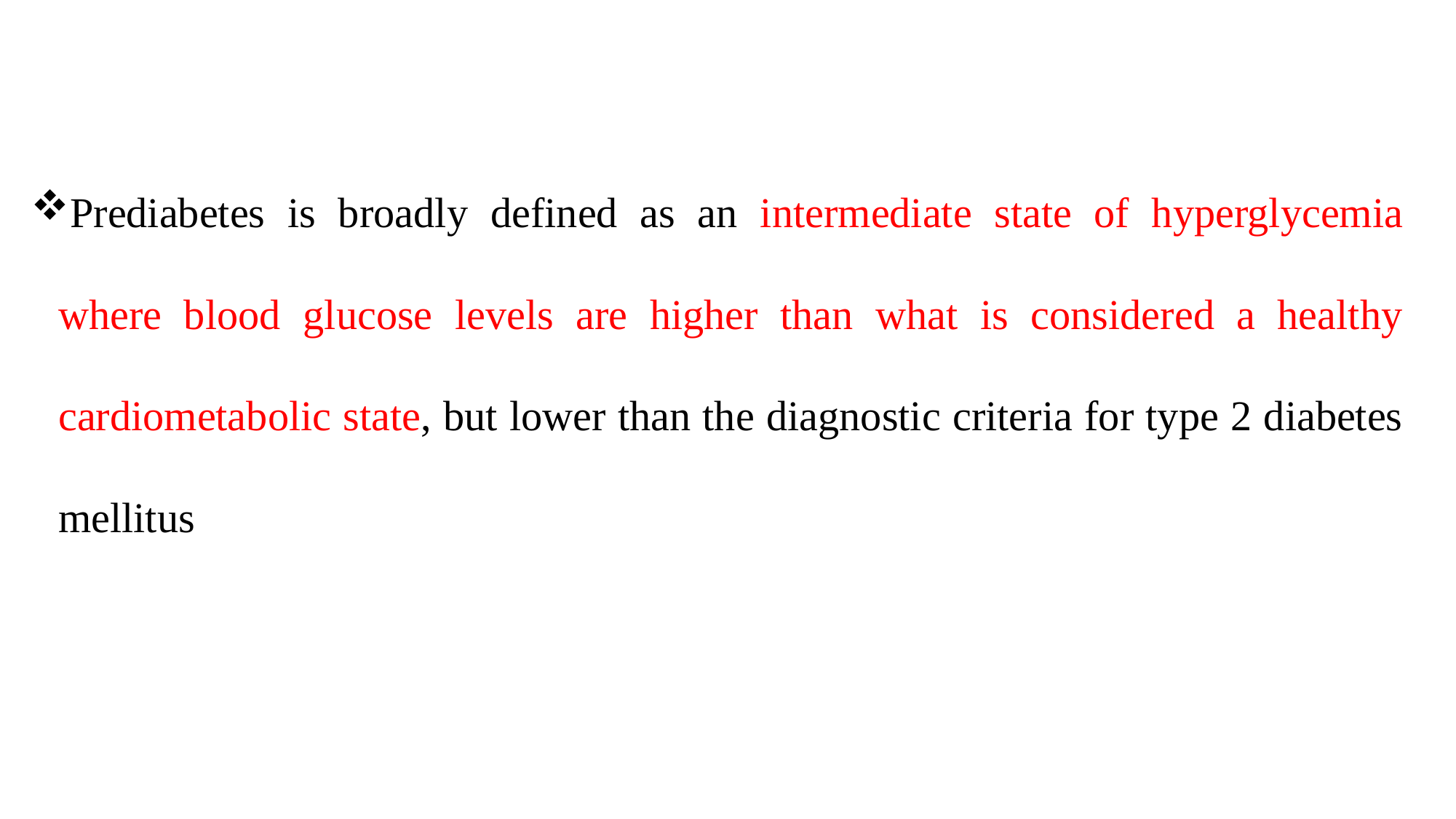

Prediabetes is broadly defined as an intermediate state of hyperglycemia where blood glucose levels are higher than what is considered a healthy cardiometabolic state, but lower than the diagnostic criteria for type 2 diabetes mellitus